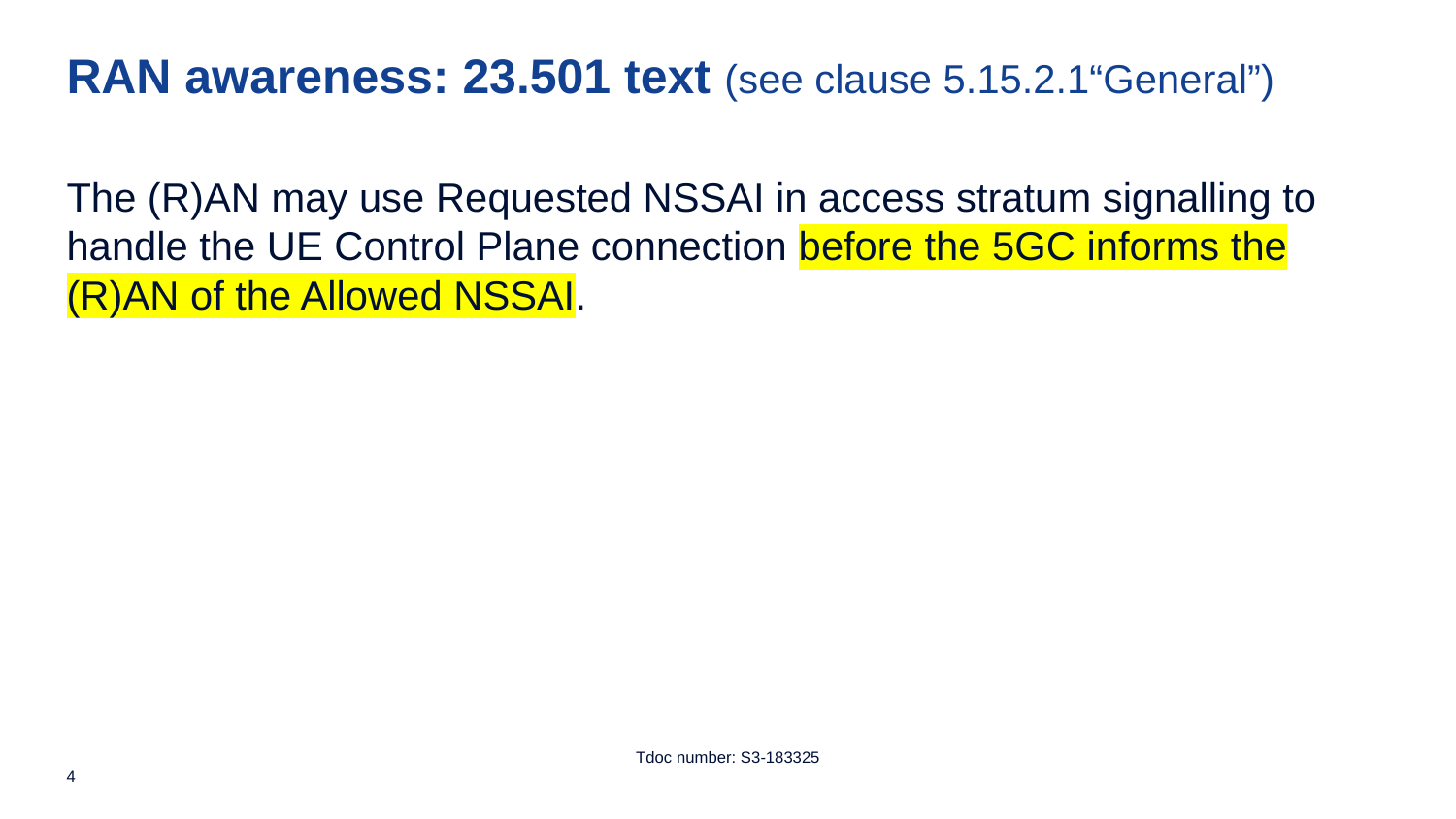

RAN awareness: 23.501 text (see clause 5.15.2.1“General”)
The (R)AN may use Requested NSSAI in access stratum signalling to handle the UE Control Plane connection before the 5GC informs the (R)AN of the Allowed NSSAI.
Tdoc number: S3-183325